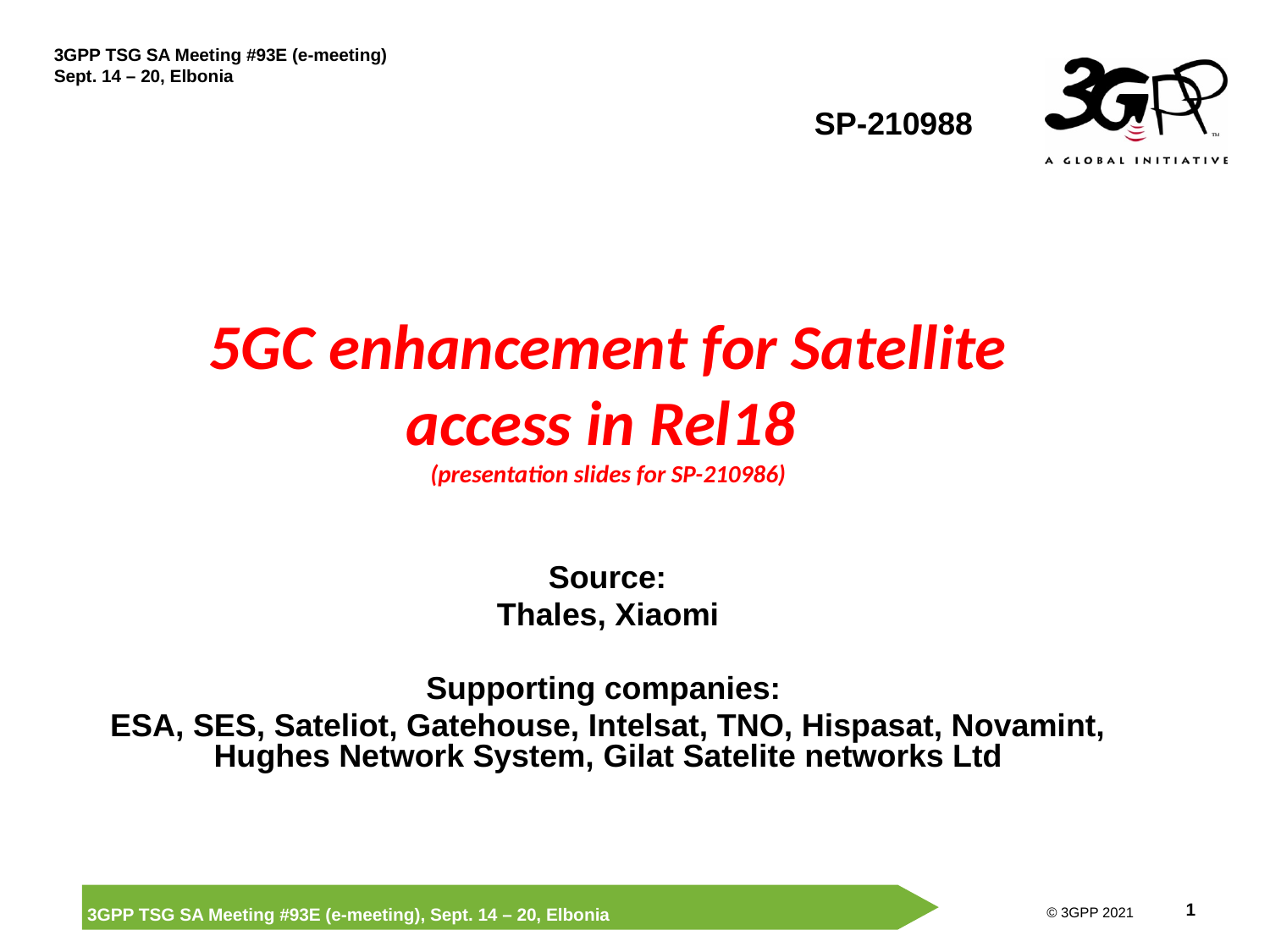

SP-210988
# 5GC enhancement for Satellite access in Rel18 (presentation slides for SP-210986)
 Source:
Thales, Xiaomi

Supporting companies:
ESA, SES, Sateliot, Gatehouse, Intelsat, TNO, Hispasat, Novamint, Hughes Network System, Gilat Satelite networks Ltd